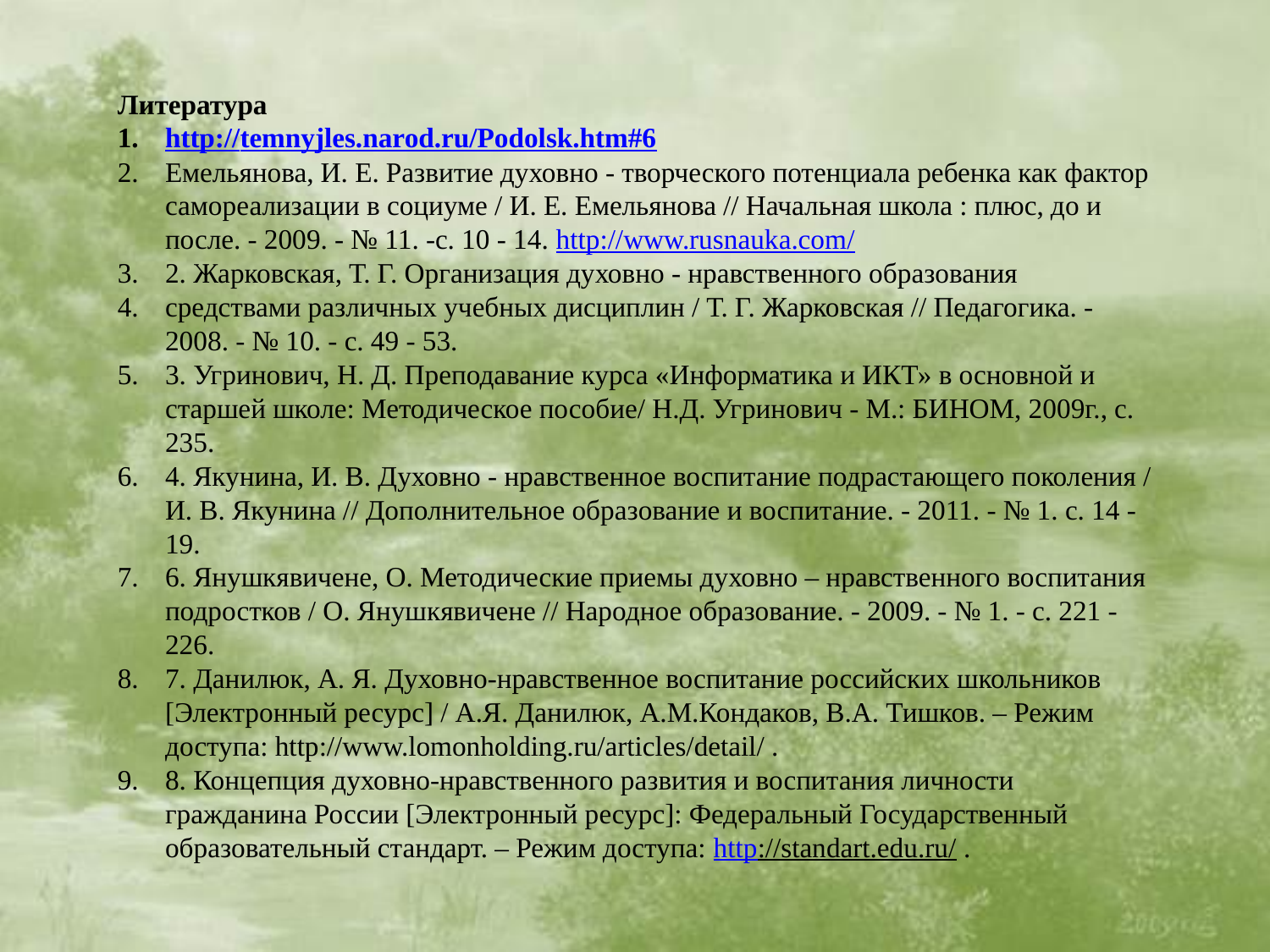

Литература
http://temnyjles.narod.ru/Podolsk.htm#6
Емельянова, И. Е. Развитие духовно - творческого потенциала ребенка как фактор самореализации в социуме / И. Е. Емельянова // Начальная школа : плюс, до и после. - 2009. - № 11. -с. 10 - 14. http://www.rusnauka.com/
2. Жарковская, Т. Г. Организация духовно - нравственного образования
средствами различных учебных дисциплин / Т. Г. Жарковская // Педагогика. -2008. - № 10. - с. 49 - 53.
3. Угринович, Н. Д. Преподавание курса «Информатика и ИКТ» в основной и старшей школе: Методическое пособие/ Н.Д. Угринович - М.: БИНОМ, 2009г., с. 235.
4. Якунина, И. В. Духовно - нравственное воспитание подрастающего поколения / И. В. Якунина // Дополнительное образование и воспитание. - 2011. - № 1. с. 14 - 19.
6. Янушкявичене, О. Методические приемы духовно – нравственного воспитания подростков / О. Янушкявичене // Народное образование. - 2009. - № 1. - с. 221 - 226.
7. Данилюк, А. Я. Духовно-нравственное воспитание российских школьников [Электронный ресурс] / А.Я. Данилюк, А.М.Кондаков, В.А. Тишков. – Режим доступа: http://www.lomonholding.ru/articles/detail/ .
8. Концепция духовно-нравственного развития и воспитания личности гражданина России [Электронный ресурс]: Федеральный Государственный образовательный стандарт. – Режим доступа: http://standart.edu.ru/ .